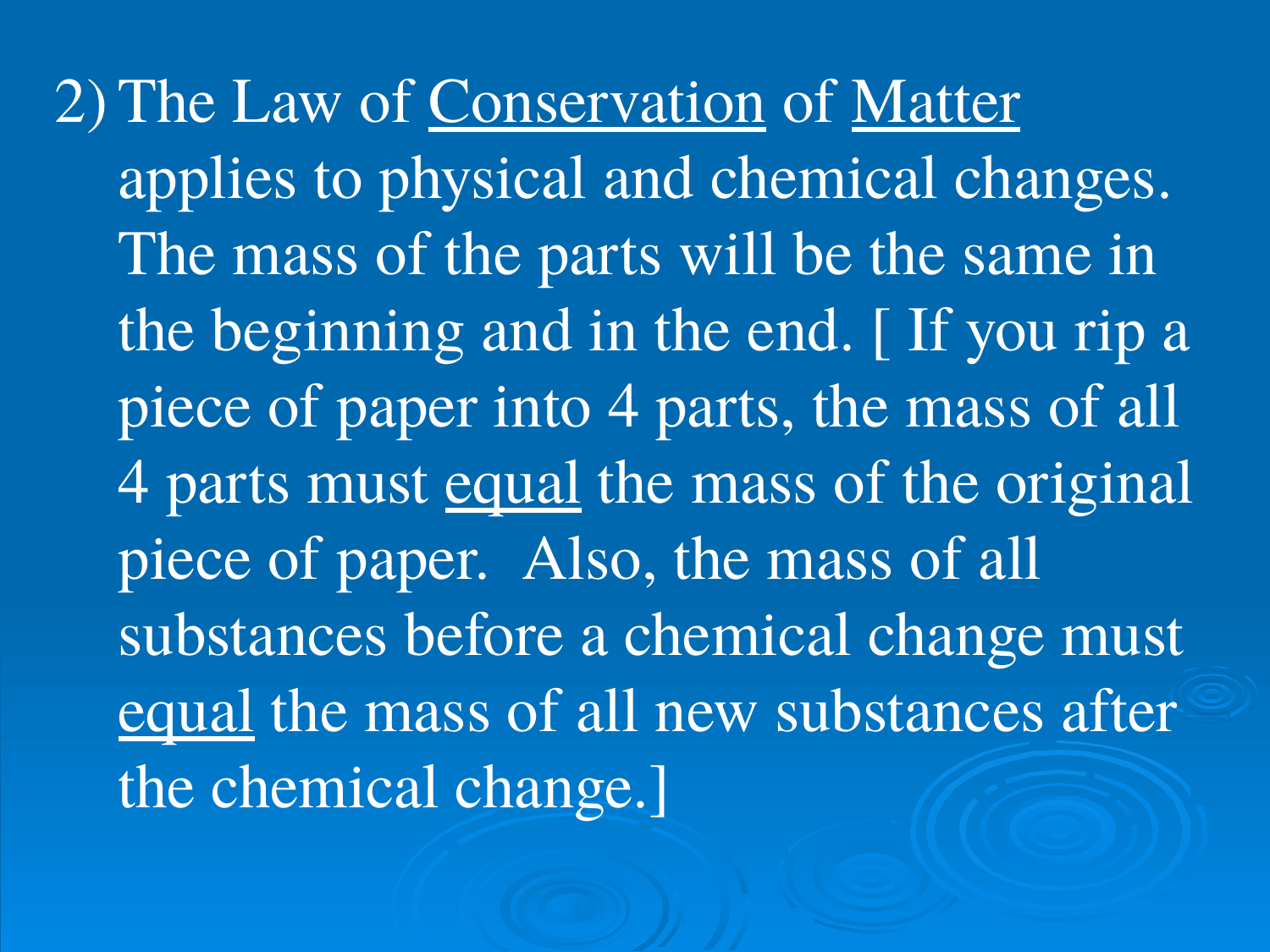

The Law of Conservation of Matter applies to physical and chemical changes.  The mass of the parts will be the same in the beginning and in the end. [ If you rip a piece of paper into 4 parts, the mass of all 4 parts must equal the mass of the original piece of paper.  Also, the mass of all substances before a chemical change must equal the mass of all new substances after the chemical change.]